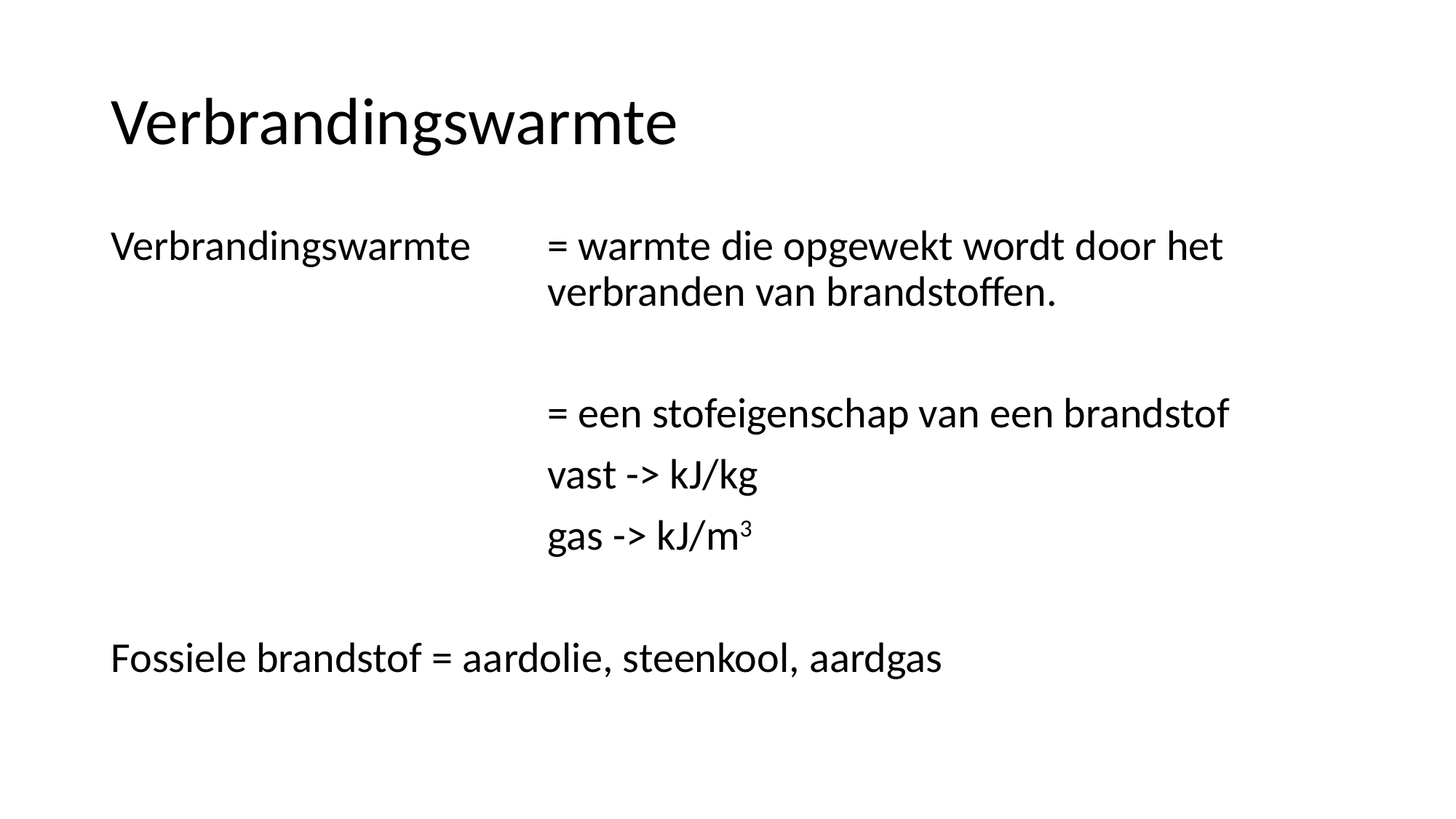

# Verbrandingswarmte
Verbrandingswarmte 	= warmte die opgewekt wordt door het 					verbranden van brandstoffen.

				= een stofeigenschap van een brandstof
				vast -> kJ/kg
				gas -> kJ/m3

Fossiele brandstof = aardolie, steenkool, aardgas